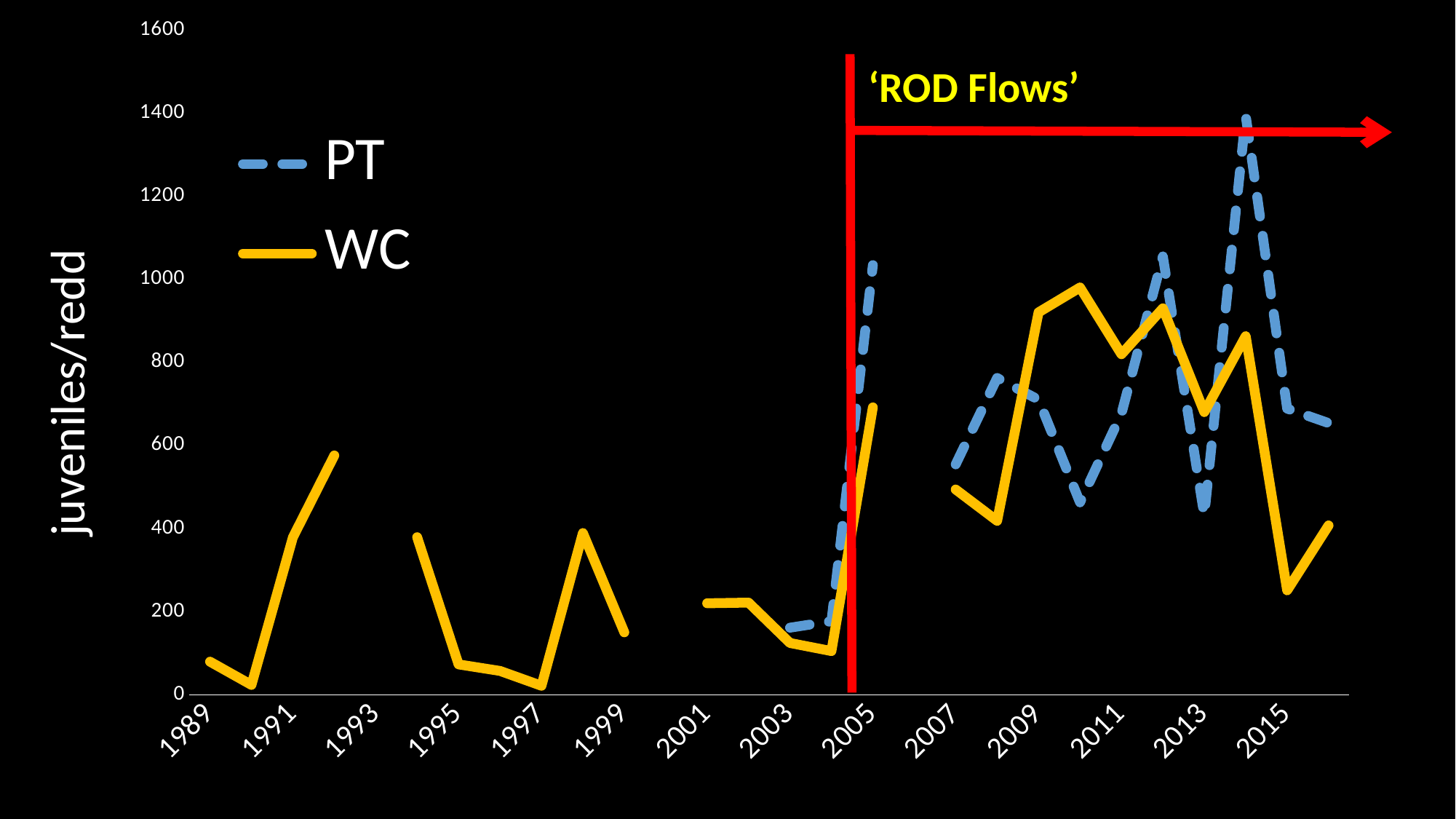

### Chart

| Category | PT | WC |
|---|---|---|
| 1989 | None | 79.3602214343007 |
| 1990 | None | 23.571140892723754 |
| 1991 | None | 378.64098816735424 |
| 1992 | None | 575.7220216191106 |
| 1993 | None | None |
| 1994 | None | 378.9501627327515 |
| 1995 | None | 72.86087875208524 |
| 1996 | None | 57.20261709815464 |
| 1997 | None | 21.486706867395217 |
| 1998 | None | 389.04703597691645 |
| 1999 | None | 150.0357428767241 |
| 2000 | None | None |
| 2001 | None | 219.99671704614167 |
| 2002 | None | 221.60193109904606 |
| 2003 | 161.3015600379686 | 124.38110346327865 |
| 2004 | 176.8088638278664 | 104.96064200929473 |
| 2005 | 1033.8668270571827 | 691.4298009691942 |
| 2006 | None | None |
| 2007 | 554.3667033392964 | 493.8109061137395 |
| 2008 | 762.3196270620169 | 418.3558339146692 |
| 2009 | 709.8026461307288 | 920.2858356824581 |
| 2010 | 462.75023027166884 | 980.0607182851516 |
| 2011 | 676.1250455764076 | 819.3906947671676 |
| 2012 | 1054.944826020184 | 930.0081403168906 |
| 2013 | 431.32723099906633 | 679.9929498141515 |
| 2014 | 1393.4545452562706 | 862.9974477743822 |
| 2015 | 688.5255445975343 | 251.05884827088573 |
| 2016 | 653.6518896247242 | 407.3165611327361 |
‘ROD Flows’